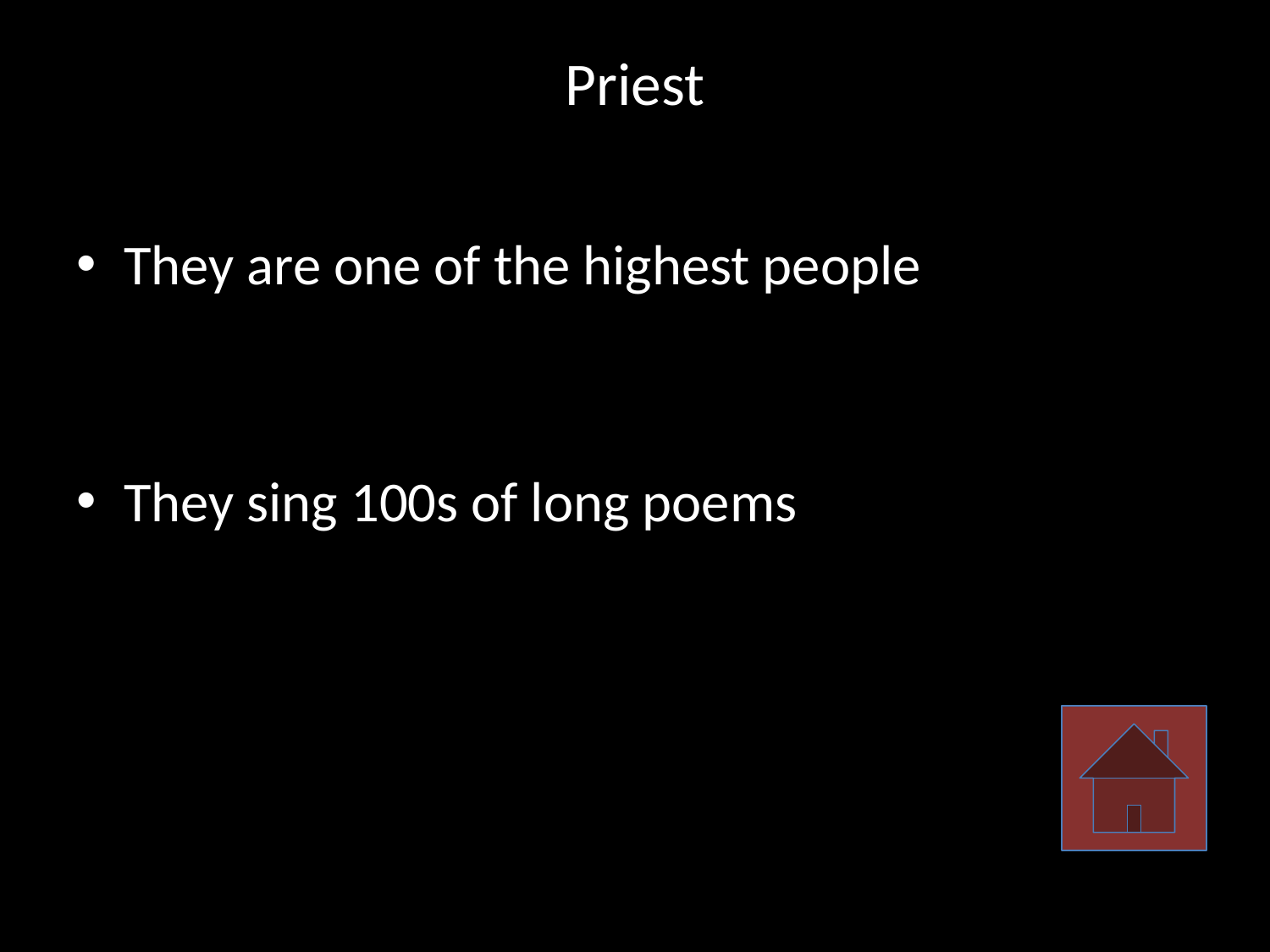

# Priest
They are one of the highest people

They sing 100s of long poems